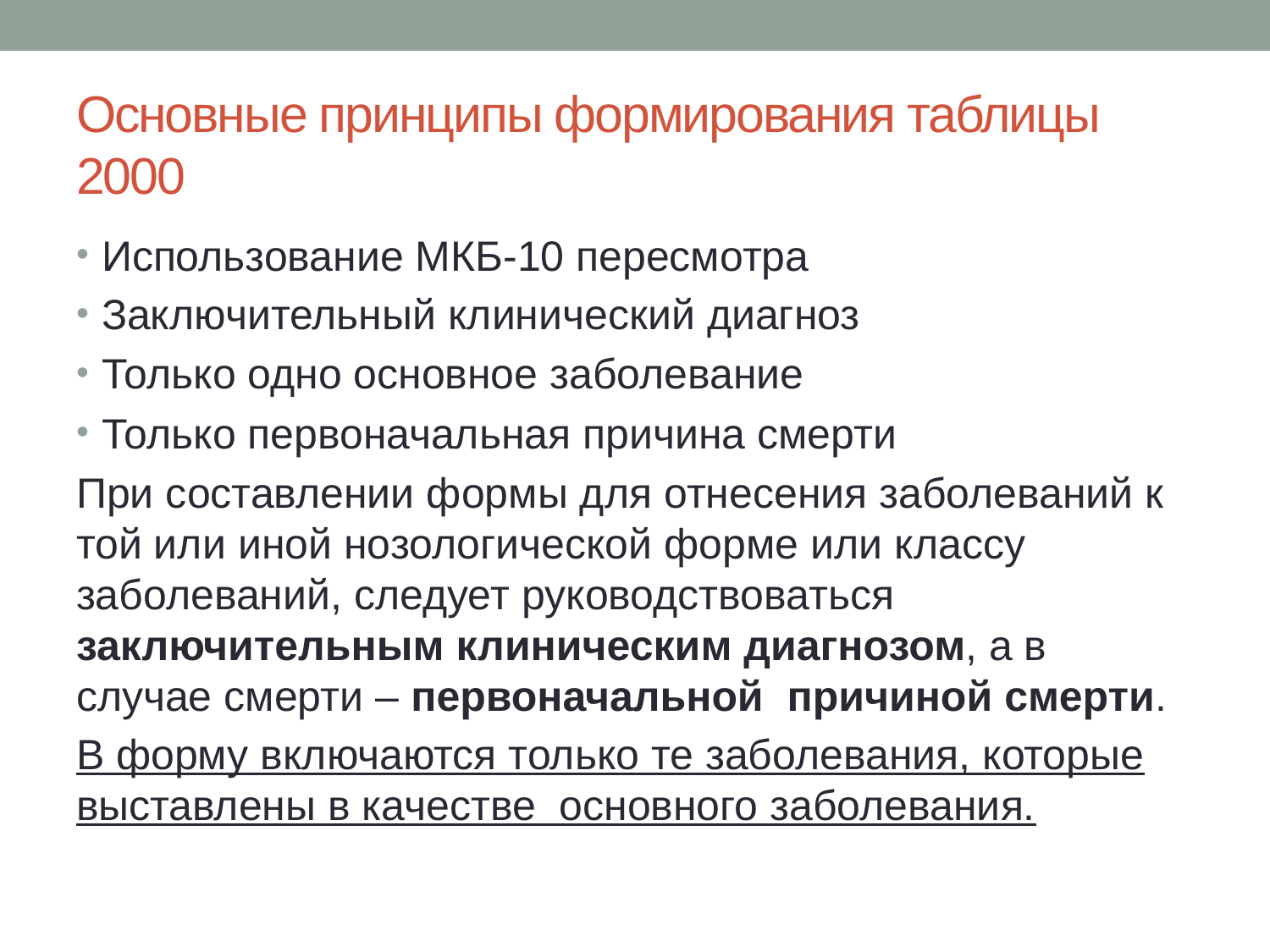

# Основные принципы формирования таблицы 2000
Использование МКБ-10 пересмотра
Заключительный клинический диагноз
Только одно основное заболевание
Только первоначальная причина смерти
При составлении формы для отнесения заболеваний к той или иной нозологической форме или классу заболеваний, следует руководствоваться заключительным клиническим диагнозом, а в случае смерти – первоначальной  причиной смерти.
В форму включаются только те заболевания, которые выставлены в качестве  основного заболевания.